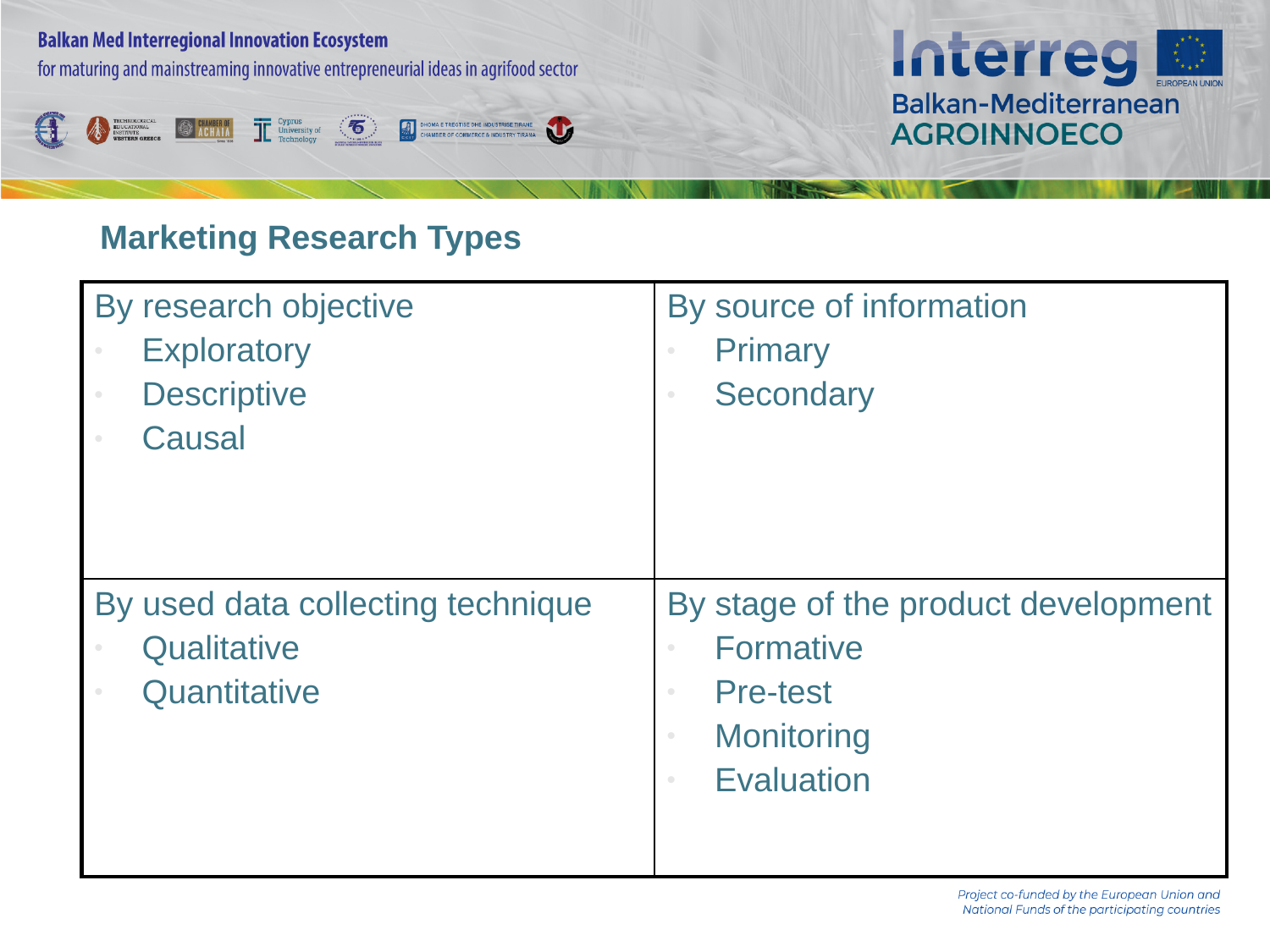

# Marketing Research Types
| By research objective Exploratory Descriptive Causal | By source of information Primary Secondary |
| --- | --- |
| By used data collecting technique Qualitative Quantitative | By stage of the product development Formative Pre-test Monitoring Evaluation |